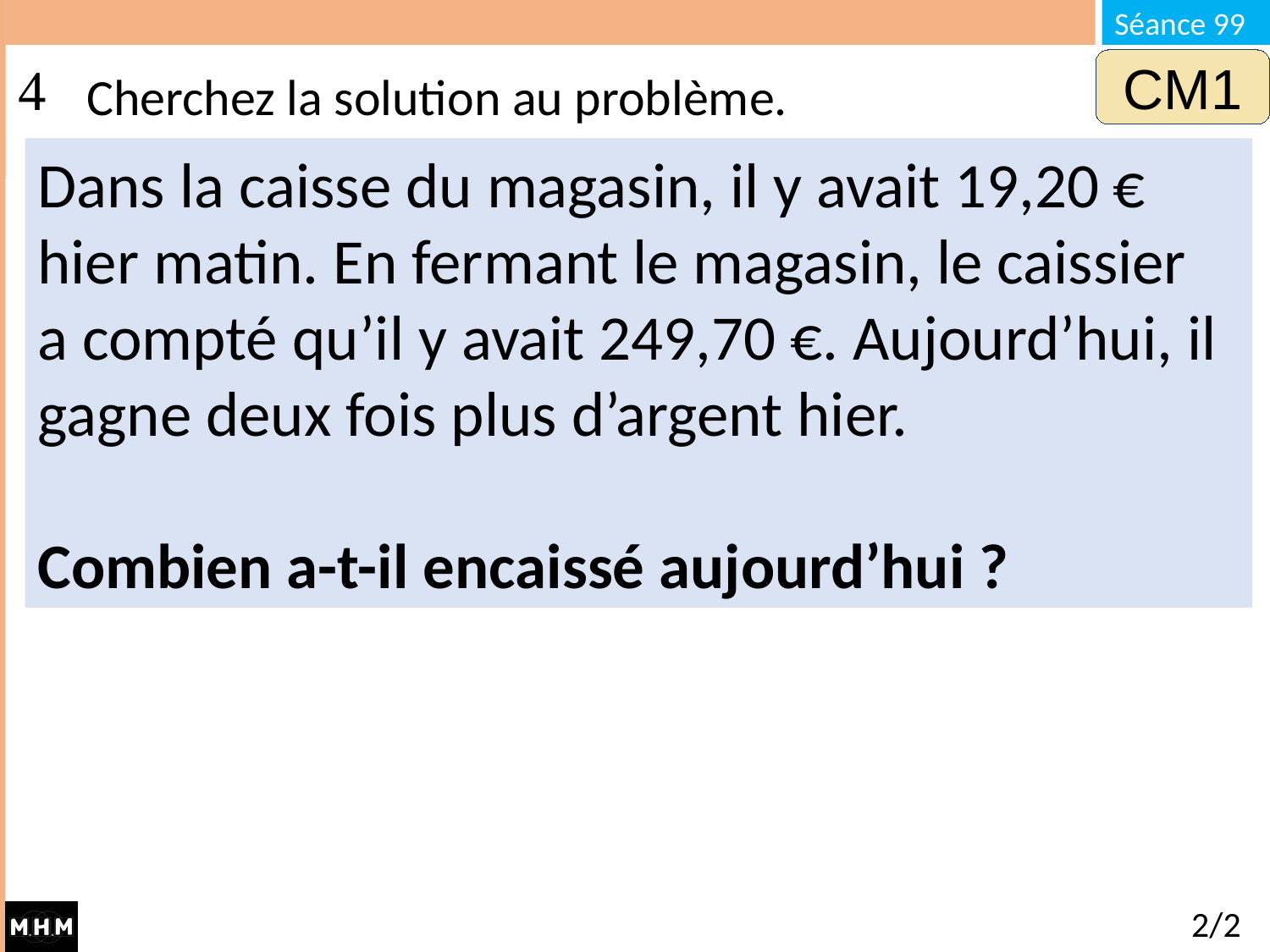

# Cherchez la solution au problème.
CM1
Dans la caisse du magasin, il y avait 19,20 € hier matin. En fermant le magasin, le caissier  a compté qu’il y avait 249,70 €. Aujourd’hui, il gagne deux fois plus d’argent hier.

Combien a-t-il encaissé aujourd’hui ?
2/2